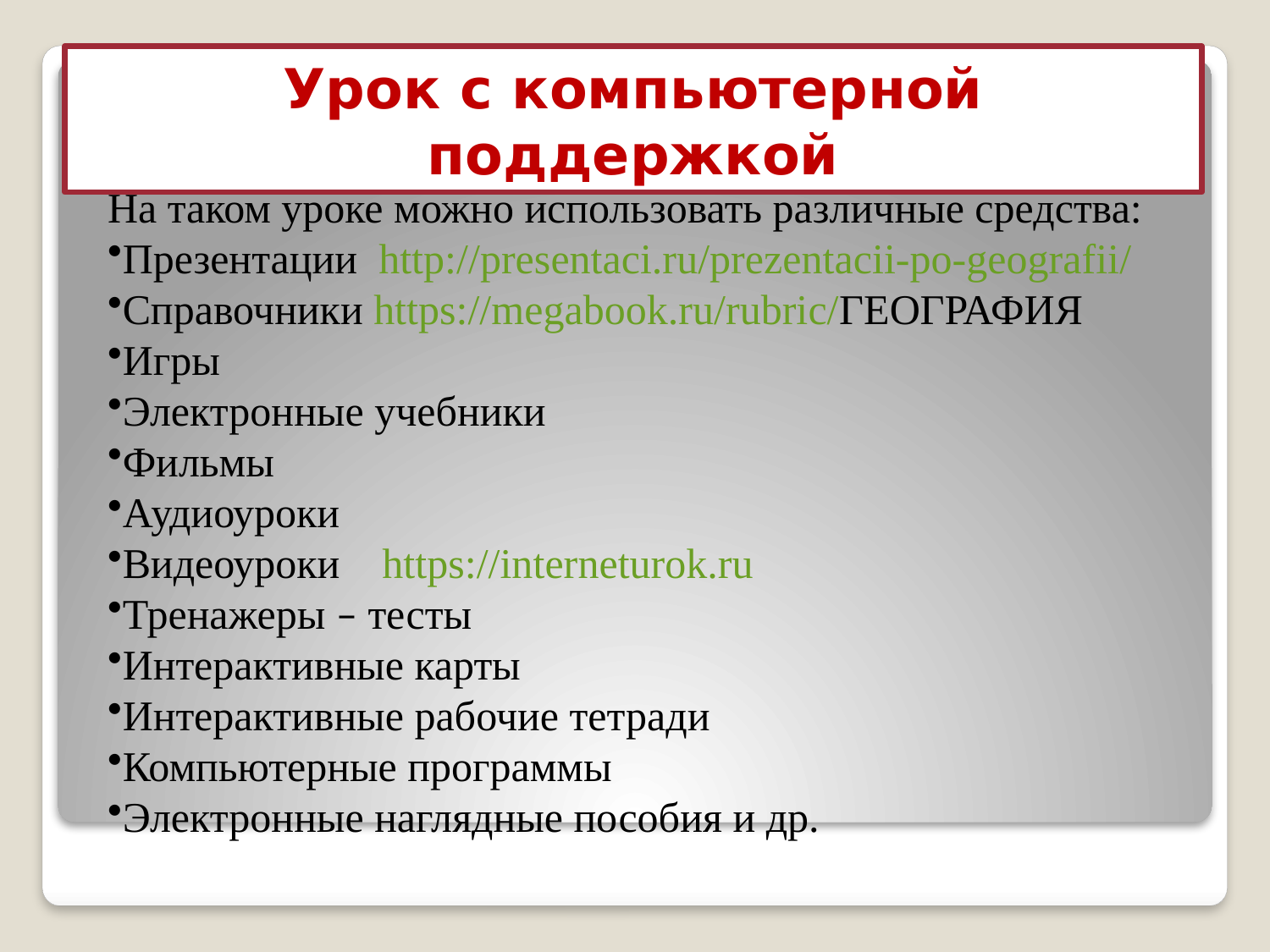

Урок с компьютерной поддержкой
На таком уроке можно использовать различные средства:
Презентации  http://presentaci.ru/prezentacii-po-geografii/
Справочники https://megabook.ru/rubric/ГЕОГРАФИЯ
Игры
Электронные учебники
Фильмы
Аудиоуроки
Видеоуроки    https://interneturok.ru
Тренажеры – тесты
Интерактивные карты
Интерактивные рабочие тетради
Компьютерные программы
Электронные наглядные пособия и др.

#